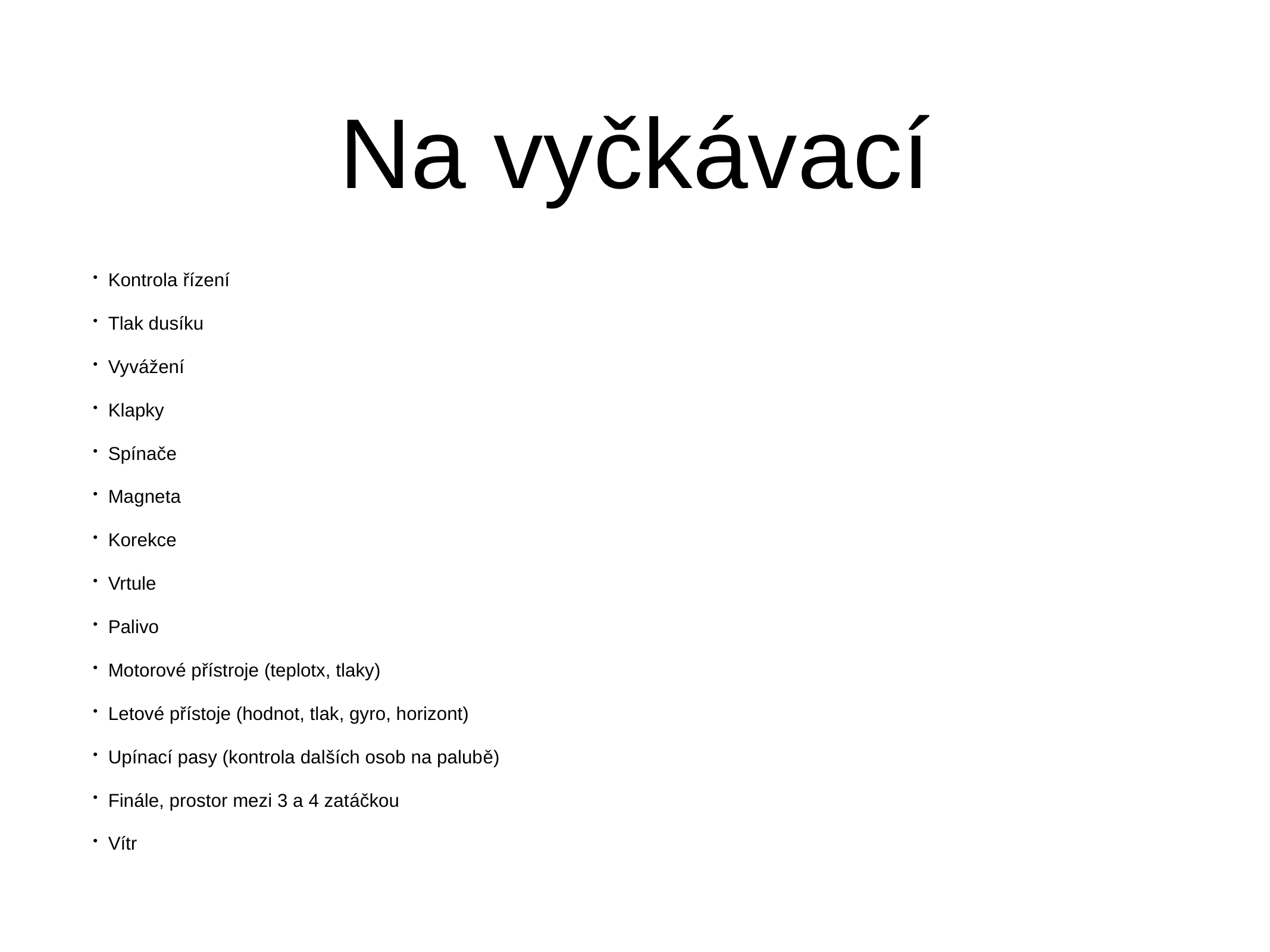

# Na vyčkávací
Kontrola řízení
Tlak dusíku
Vyvážení
Klapky
Spínače
Magneta
Korekce
Vrtule
Palivo
Motorové přístroje (teplotx, tlaky)
Letové přístoje (hodnot, tlak, gyro, horizont)
Upínací pasy (kontrola dalších osob na palubě)
Finále, prostor mezi 3 a 4 zatáčkou
Vítr